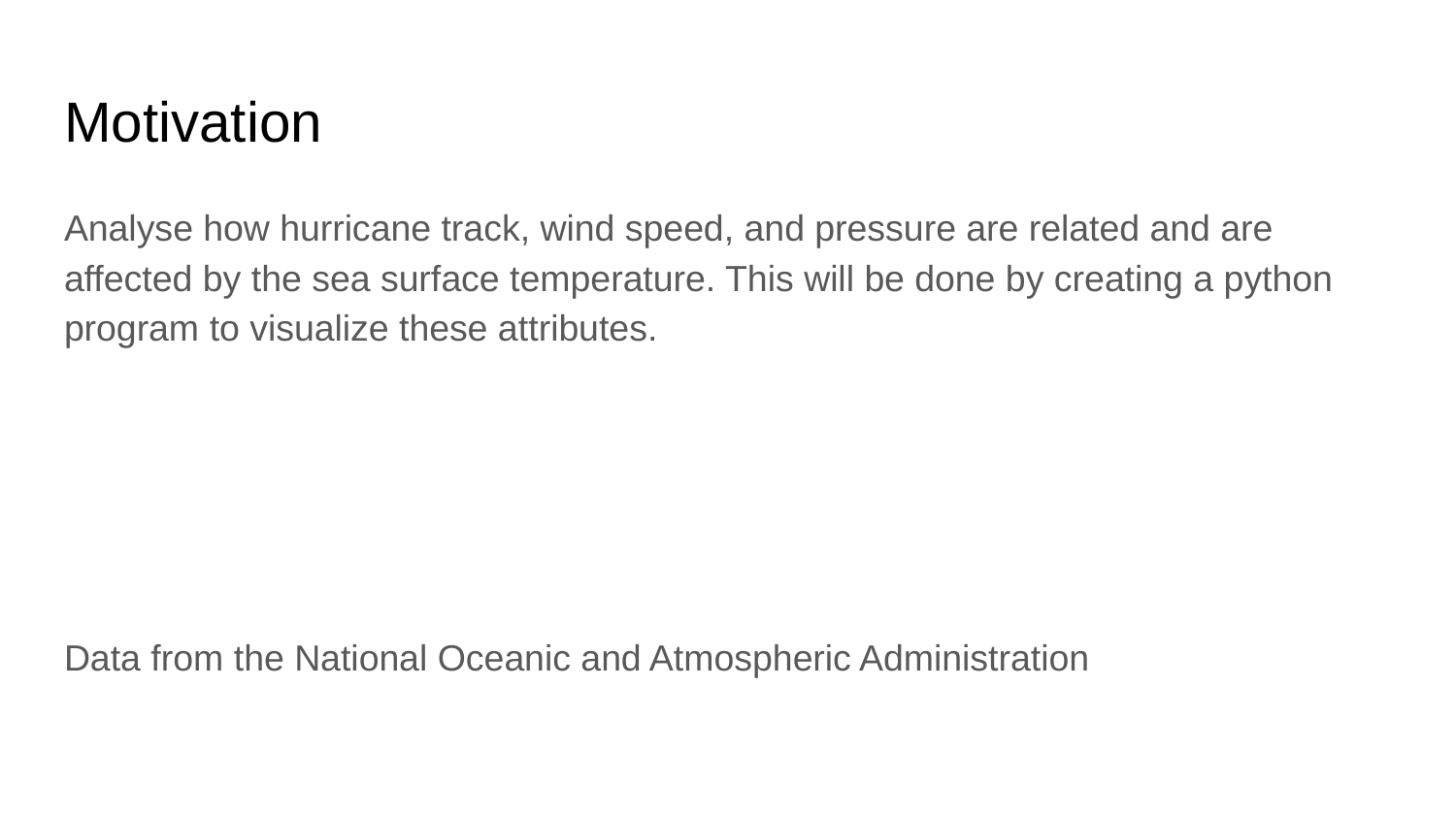

# Motivation
Analyse how hurricane track, wind speed, and pressure are related and are affected by the sea surface temperature. This will be done by creating a python program to visualize these attributes.

Data from the National Oceanic and Atmospheric Administration